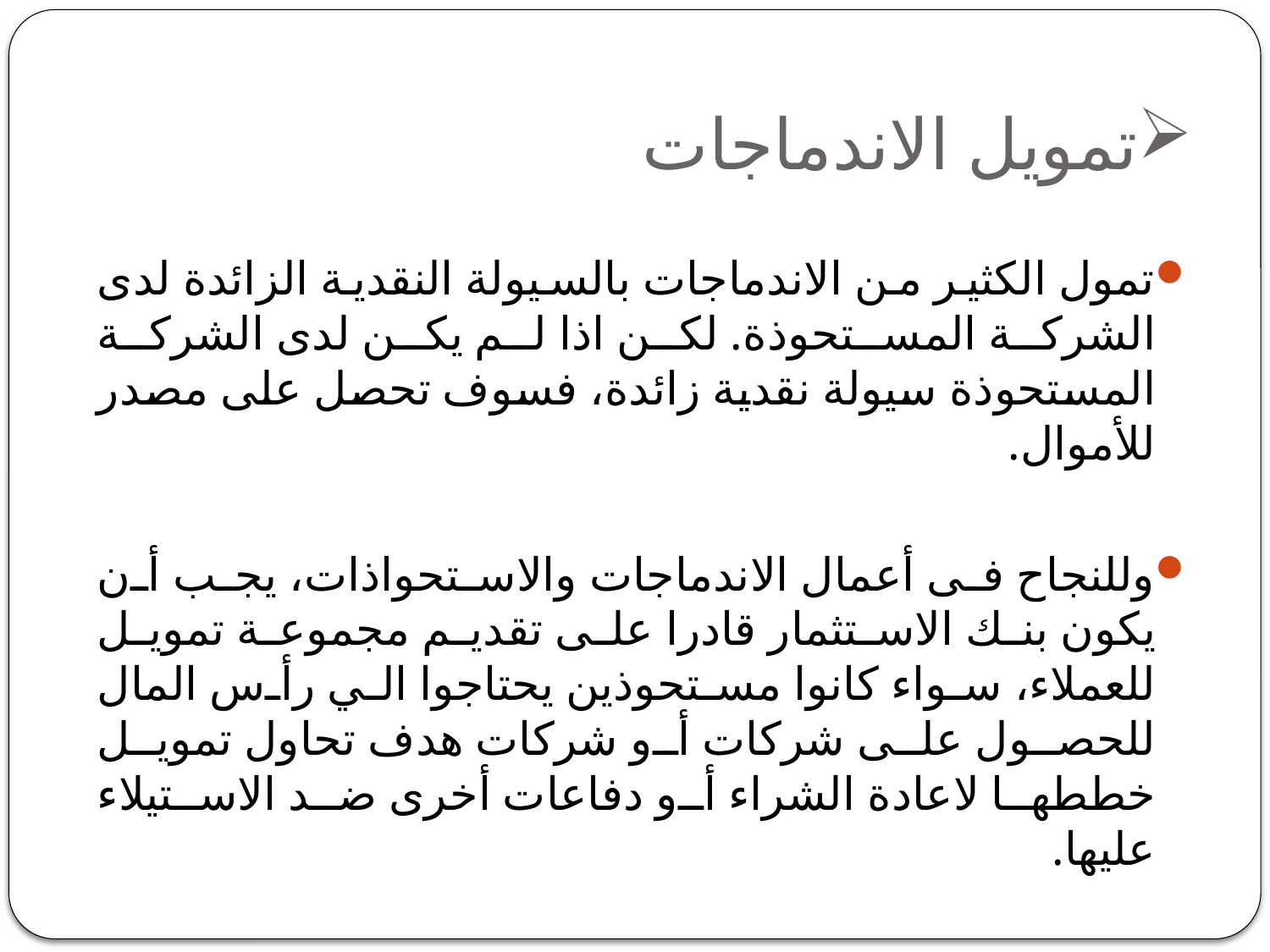

# تمويل الاندماجات
تمول الكثير من الاندماجات بالسيولة النقدية الزائدة لدى الشركة المستحوذة. لكن اذا لم يكن لدى الشركة المستحوذة سيولة نقدية زائدة، فسوف تحصل على مصدر للأموال.

وللنجاح فى أعمال الاندماجات والاستحواذات، يجب أن يكون بنك الاستثمار قادرا على تقديم مجموعة تمويل للعملاء، سواء كانوا مستحوذين يحتاجوا الي رأس المال للحصول على شركات أو شركات هدف تحاول تمويل خططها لاعادة الشراء أو دفاعات أخرى ضد الاستيلاء عليها.